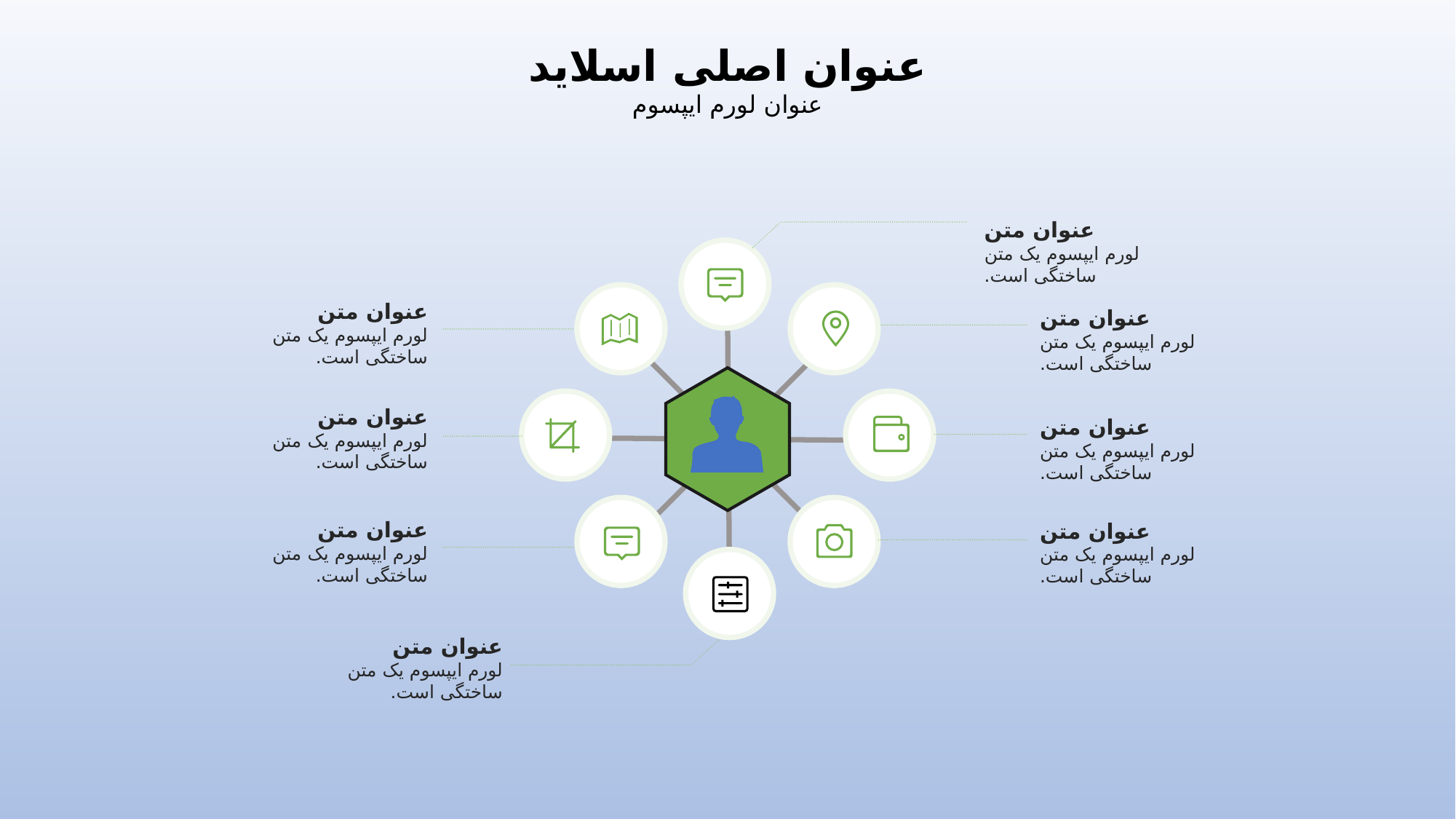

عنوان اصلی اسلاید
عنوان لورم ایپسوم

عنوان متن
لورم ایپسوم یک متن ساختگی است.

عنوان متن
لورم ایپسوم یک متن
ساختگی است.

عنوان متن
لورم ایپسوم یک متن
ساختگی است.

عنوان متن
لورم ایپسوم یک متن
ساختگی است.

عنوان متن
لورم ایپسوم یک متن
ساختگی است.

عنوان متن
لورم ایپسوم یک متن
ساختگی است.

عنوان متن
لورم ایپسوم یک متن
ساختگی است.

عنوان متن
لورم ایپسوم یک متن
ساختگی است.